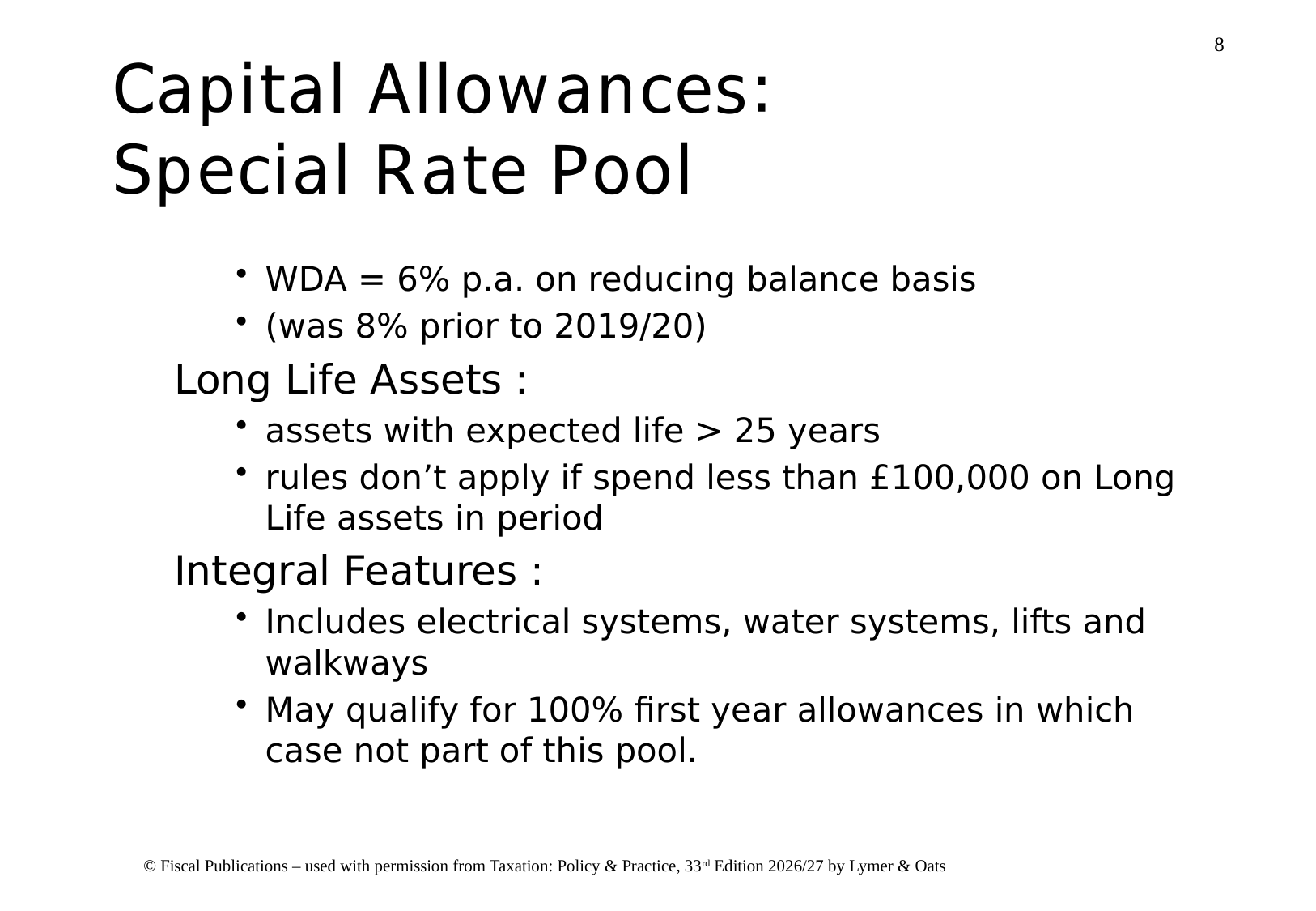

# Capital Allowances: Special Rate Pool
WDA = 6% p.a. on reducing balance basis
(was 8% prior to 2019/20)
Long Life Assets :
assets with expected life > 25 years
rules don’t apply if spend less than £100,000 on Long Life assets in period
Integral Features :
Includes electrical systems, water systems, lifts and walkways
May qualify for 100% first year allowances in which case not part of this pool.